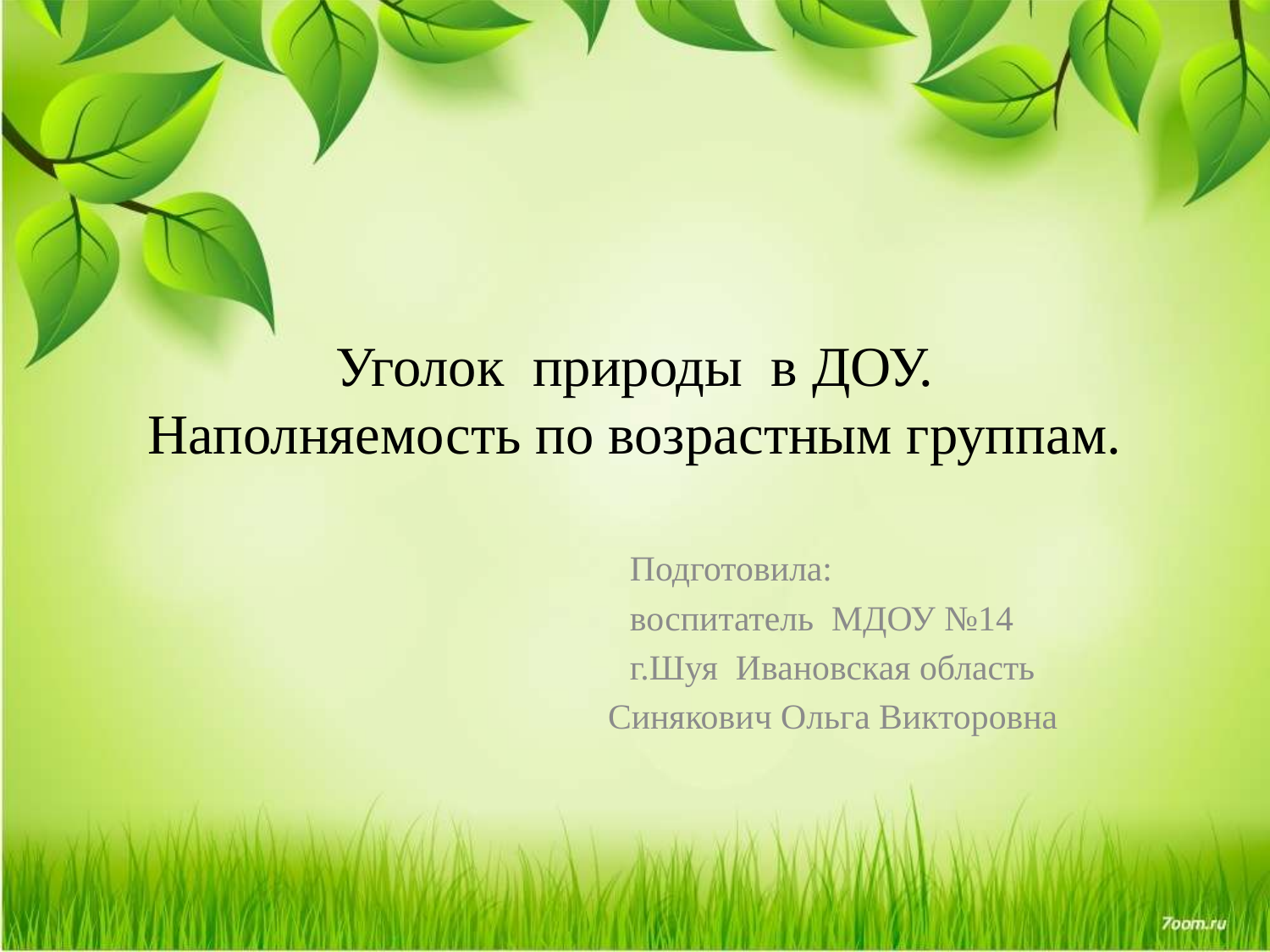

# Уголок  природы  в ДОУ. Наполняемость по возрастным группам.
                                                Подготовила:
                                                воспитатель  МДОУ №14
                                                г.Шуя  Ивановская область
Синякович Ольга Викторовна